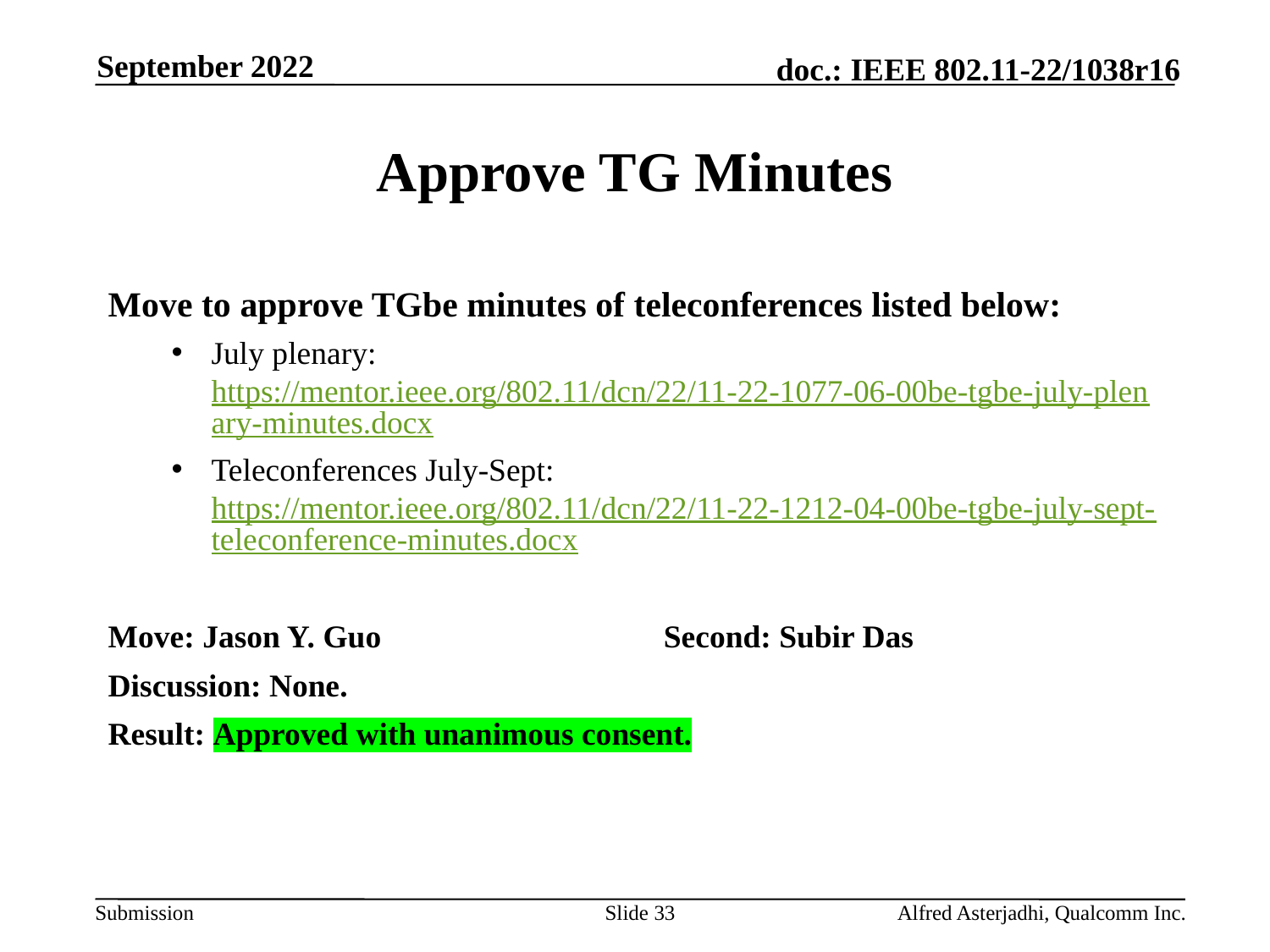

September 2022
# Approve TG Minutes
Move to approve TGbe minutes of teleconferences listed below:
July plenary: https://mentor.ieee.org/802.11/dcn/22/11-22-1077-06-00be-tgbe-july-plenary-minutes.docx
Teleconferences July-Sept: https://mentor.ieee.org/802.11/dcn/22/11-22-1212-04-00be-tgbe-july-sept-teleconference-minutes.docx

Move: Jason Y. Guo			Second: Subir Das
Discussion: None.
Result: Approved with unanimous consent.
Slide 33
Alfred Asterjadhi, Qualcomm Inc.